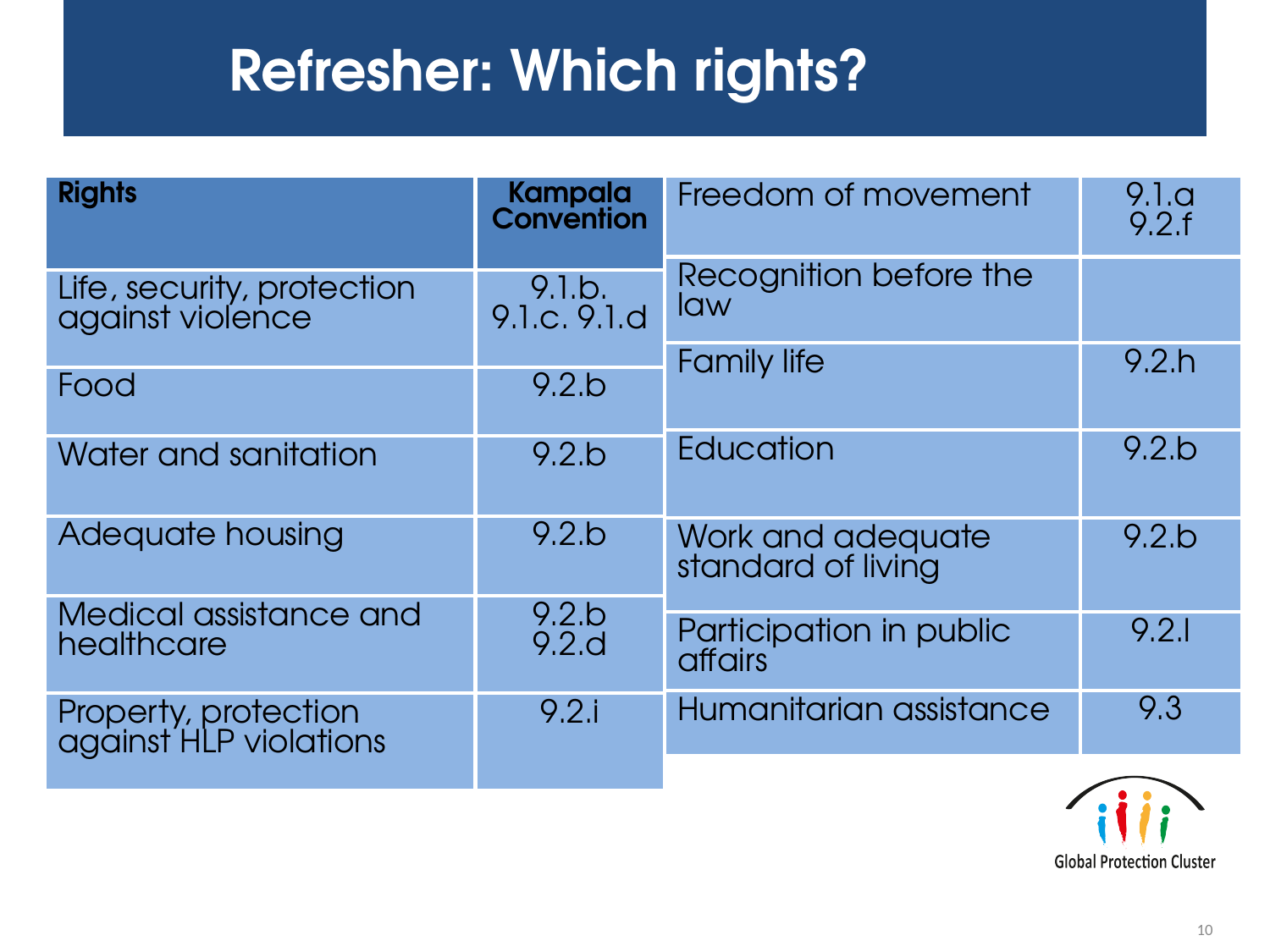

# Refresher: Which rights?
| Rights | Kampala Convention |
| --- | --- |
| Life, security, protection against violence | 9.1.b. 9.1.c. 9.1.d |
| Food | 9.2.b |
| Water and sanitation | 9.2.b |
| Adequate housing | 9.2.b |
| Medical assistance and healthcare | 9.2.b 9.2.d |
| Property, protection against HLP violations | 9.2.i |
| Freedom of movement | 9.1.a 9.2.f |
| --- | --- |
| Recognition before the law |  |
| Family life | 9.2.h |
| Education | 9.2.b |
| Work and adequate standard of living | 9.2.b |
| Participation in public affairs | 9.2.l |
| Humanitarian assistance | 9.3 |